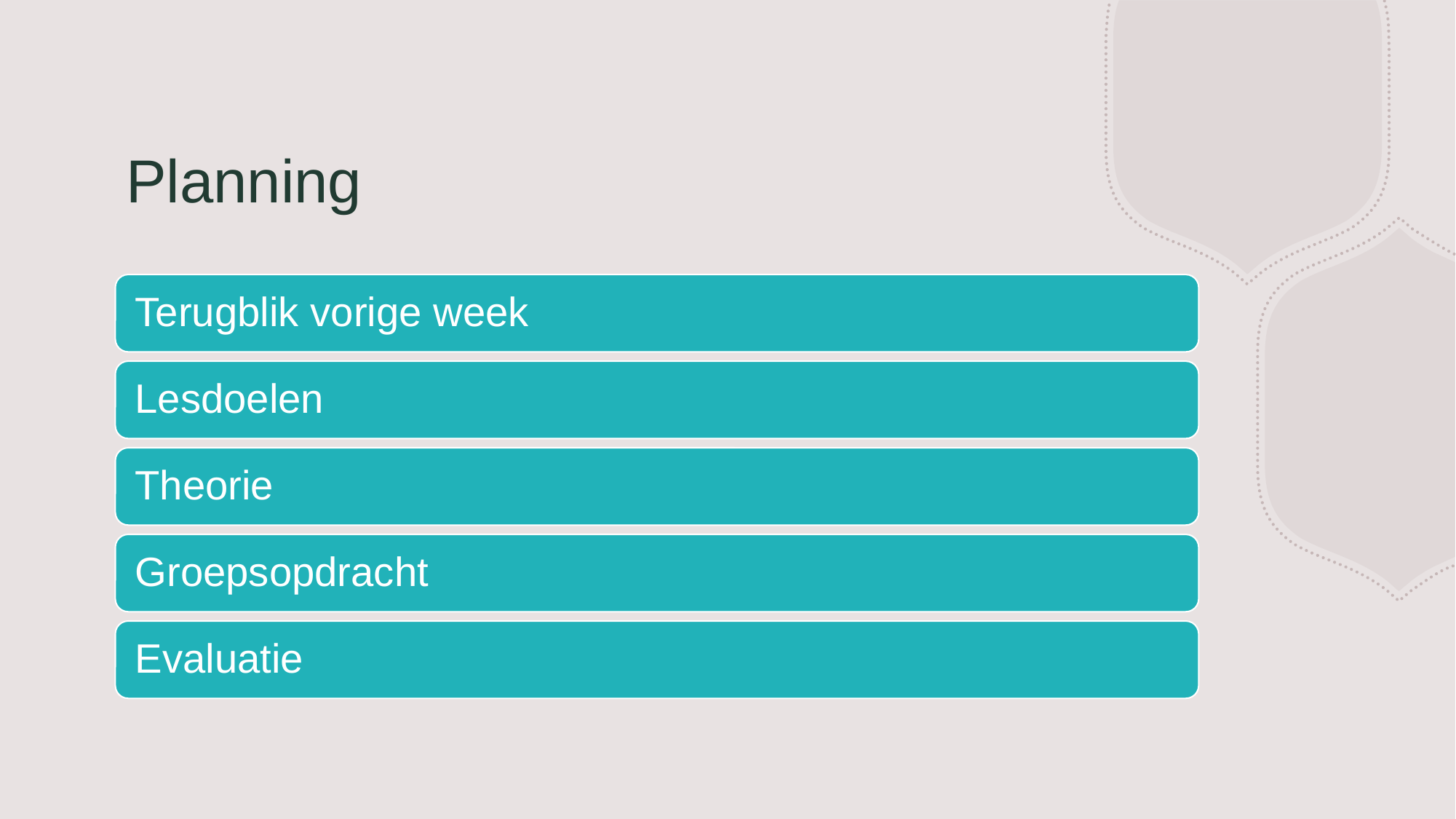

# Planning
Terugblik vorige week
Lesdoelen
Theorie
Groepsopdracht
Evaluatie